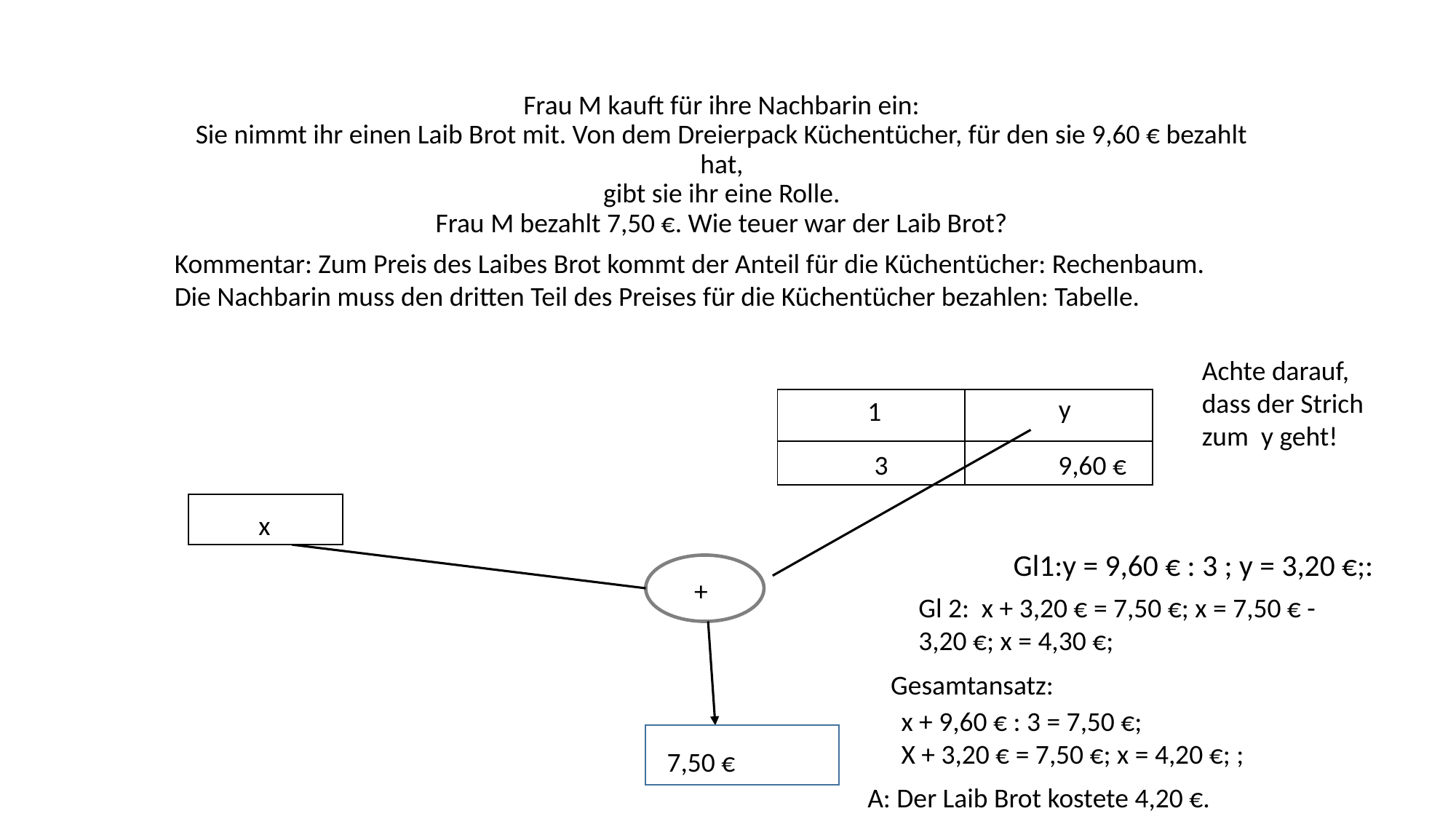

# Frau M kauft für ihre Nachbarin ein: Sie nimmt ihr einen Laib Brot mit. Von dem Dreierpack Küchentücher, für den sie 9,60 € bezahlt hat, gibt sie ihr eine Rolle. Frau M bezahlt 7,50 €. Wie teuer war der Laib Brot?
Kommentar: Zum Preis des Laibes Brot kommt der Anteil für die Küchentücher: Rechenbaum.
Die Nachbarin muss den dritten Teil des Preises für die Küchentücher bezahlen: Tabelle.
Achte darauf, dass der Strich zum  y geht!
y
1
|  |  |
| --- | --- |
|  |  |
3
9,60 €

x
Gl1:y = 9,60 € : 3 ; y = 3,20 €;:

+
Gl 2:  x + 3,20 € = 7,50 €; x = 7,50 € - 3,20 €; x = 4,30 €;
Gesamtansatz:
x + 9,60 € : 3 = 7,50 €;
X + 3,20 € = 7,50 €; x = 4,20 €; ;

7,50 €
A: Der Laib Brot kostete 4,20 €.